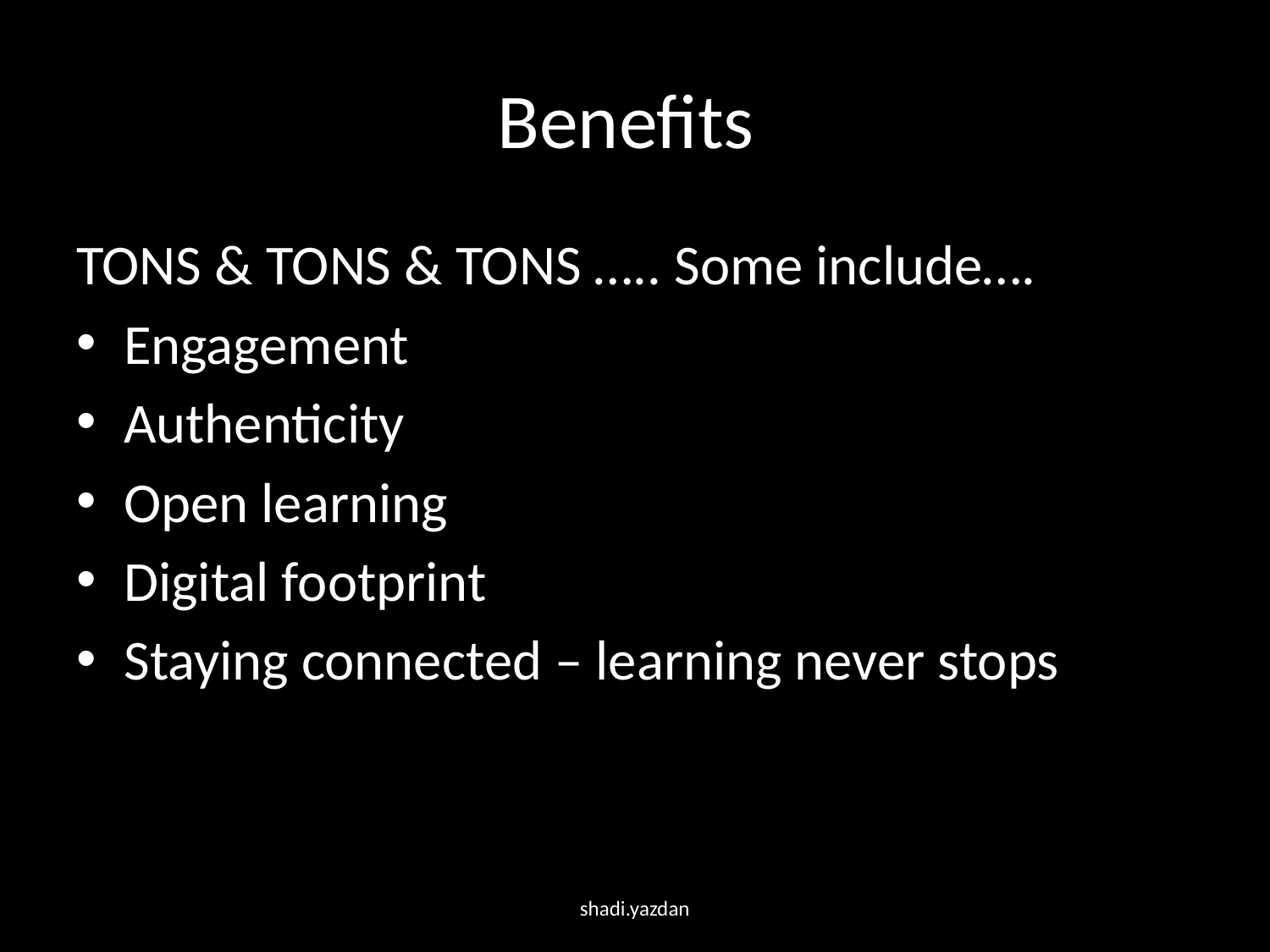

# Benefits
TONS & TONS & TONS ….. Some include….
Engagement
Authenticity
Open learning
Digital footprint
Staying connected – learning never stops

shadi.yazdan